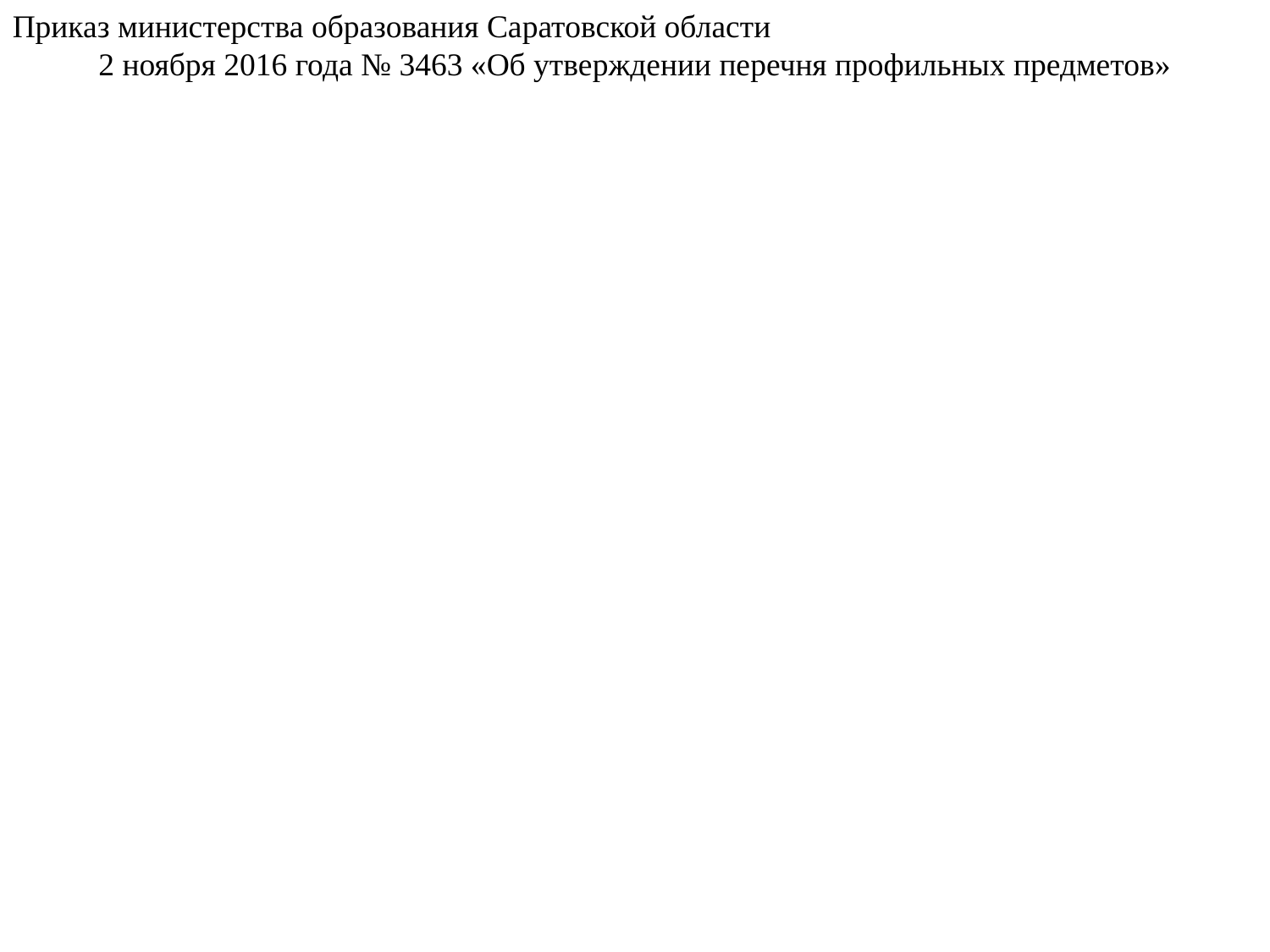

Приказ министерства образования Саратовской области
2 ноября 2016 года № 3463 «Об утверждении перечня профильных предметов»